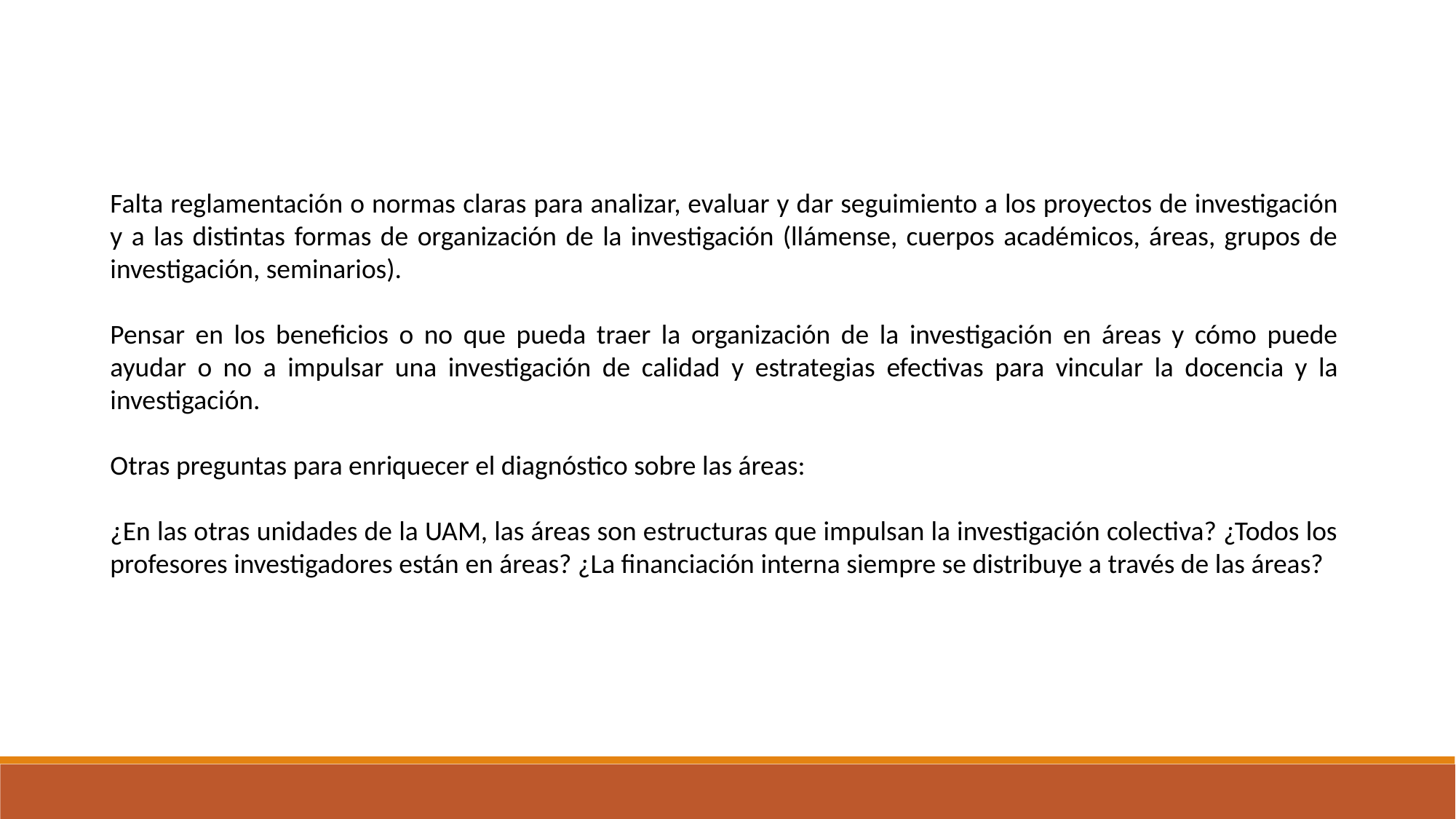

Falta reglamentación o normas claras para analizar, evaluar y dar seguimiento a los proyectos de investigación y a las distintas formas de organización de la investigación (llámense, cuerpos académicos, áreas, grupos de investigación, seminarios).

Pensar en los beneficios o no que pueda traer la organización de la investigación en áreas y cómo puede ayudar o no a impulsar una investigación de calidad y estrategias efectivas para vincular la docencia y la investigación.

Otras preguntas para enriquecer el diagnóstico sobre las áreas:

¿En las otras unidades de la UAM, las áreas son estructuras que impulsan la investigación colectiva? ¿Todos los profesores investigadores están en áreas? ¿La financiación interna siempre se distribuye a través de las áreas?